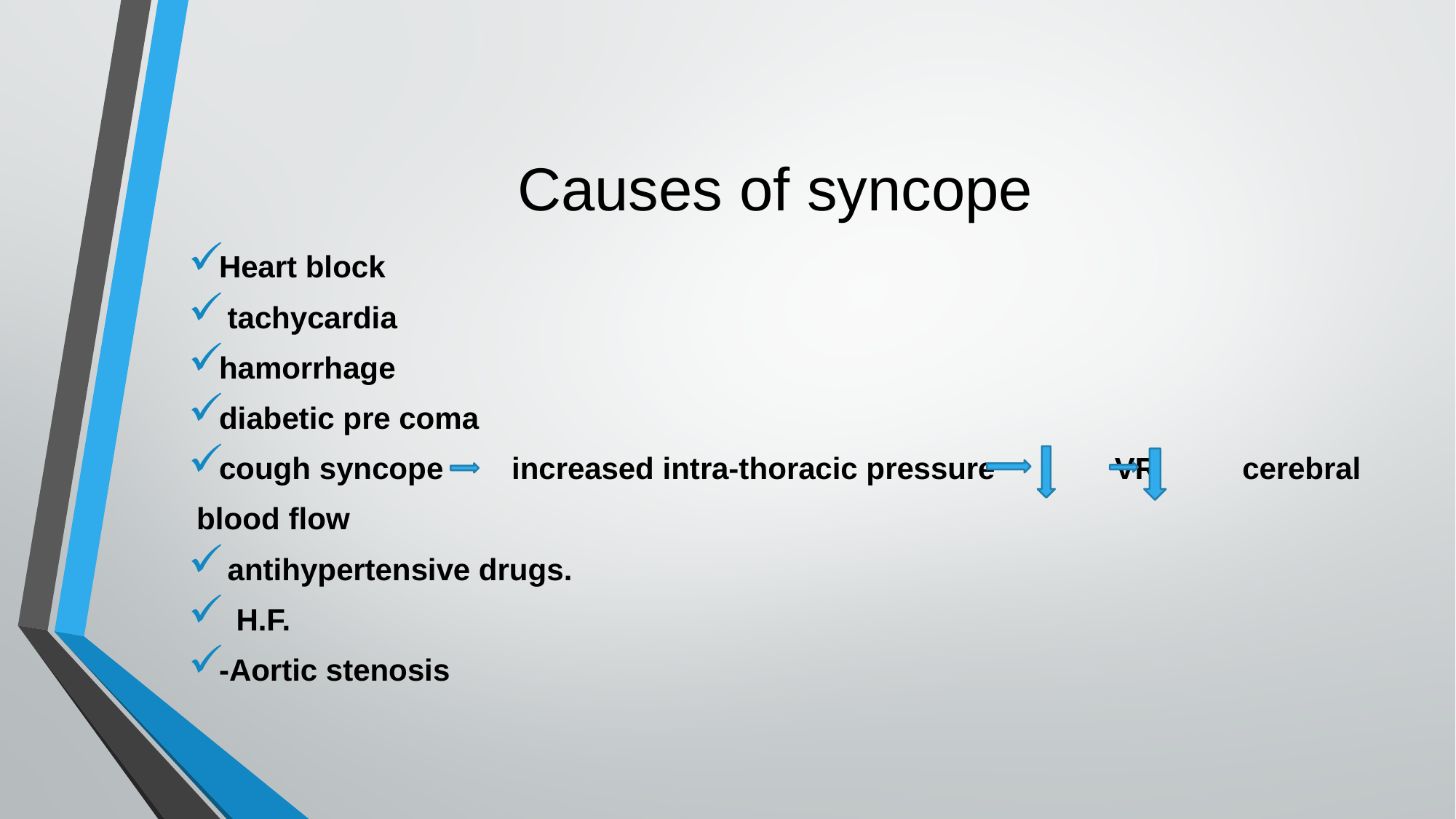

# Causes of syncope
Heart block
 tachycardia
hamorrhage
diabetic pre coma
cough syncope        increased intra-thoracic pressure              VR          cerebral
 blood flow
 antihypertensive drugs.
  H.F.
-Aortic stenosis